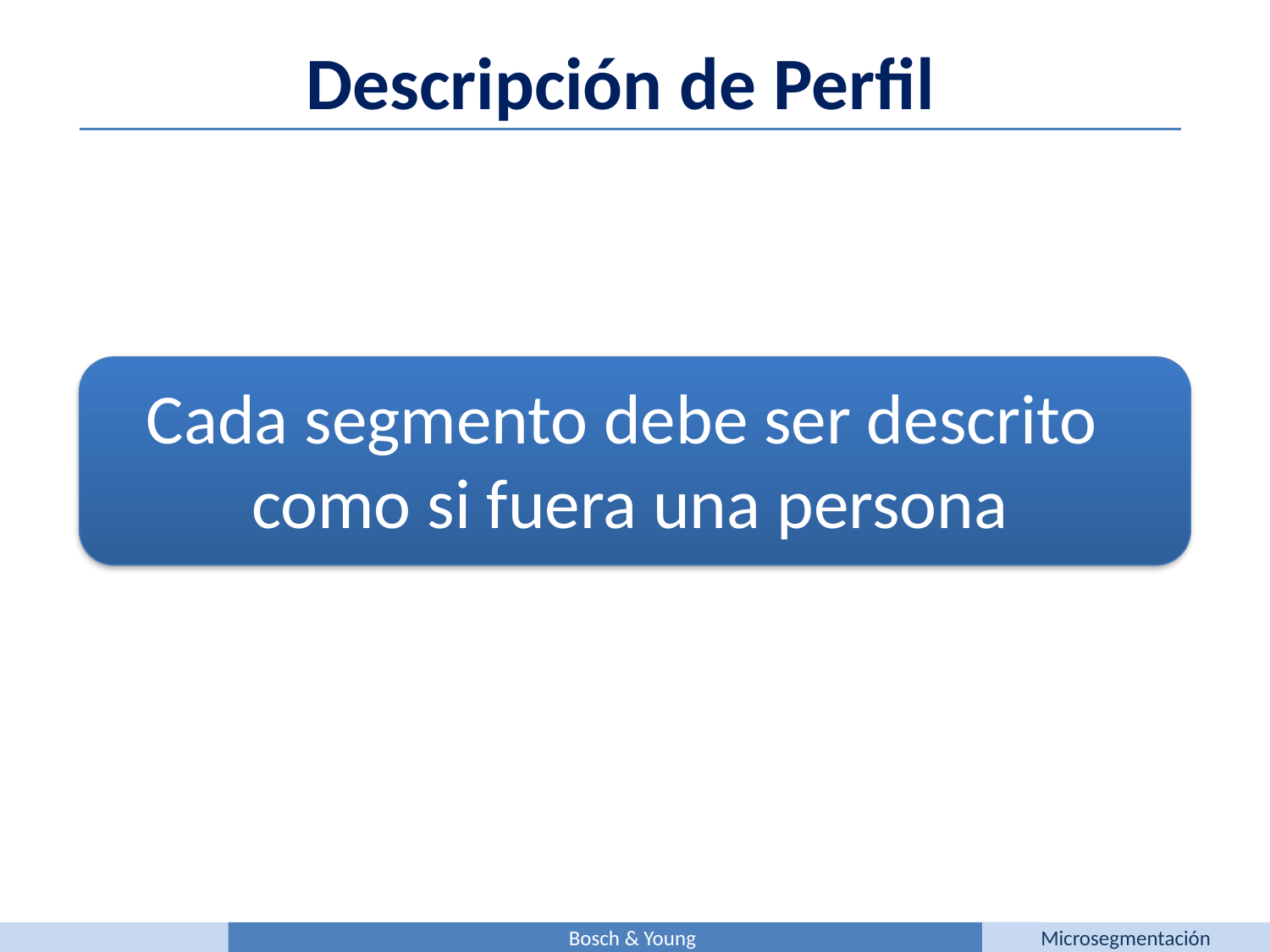

Descripción de Perfil

Cada segmento debe ser descrito  como si fuera una persona

Bosch & Young
Microsegmentación